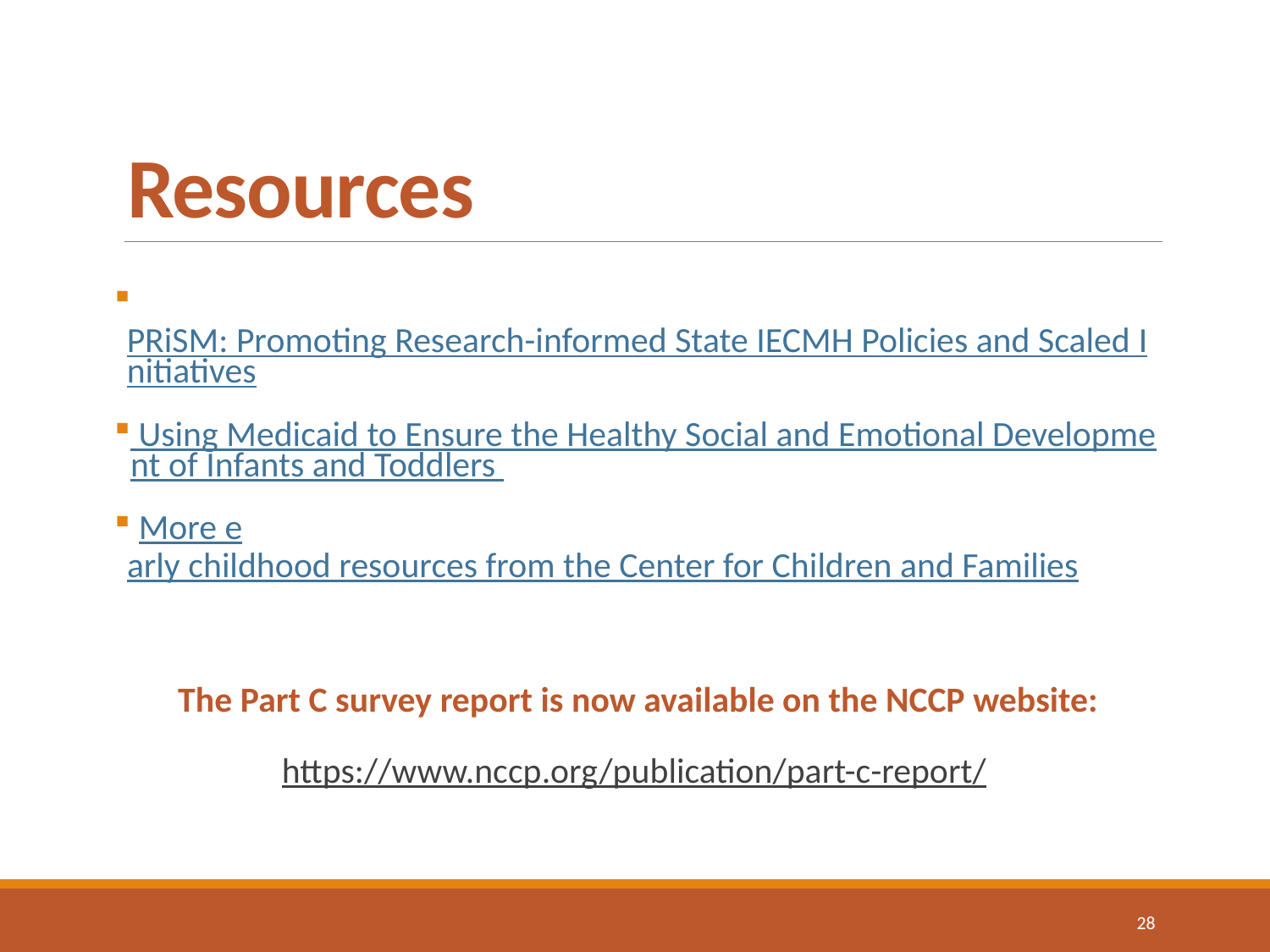

# Resources

 PRiSM: Promoting Research-informed State IECMH Policies and Scaled Initiatives
 Using Medicaid to Ensure the Healthy Social and Emotional Development of Infants and Toddlers
 More early childhood resources from the Center for Children and Families

The Part C survey report is now available on the NCCP website:
https://www.nccp.org/publication/part-c-report/
28